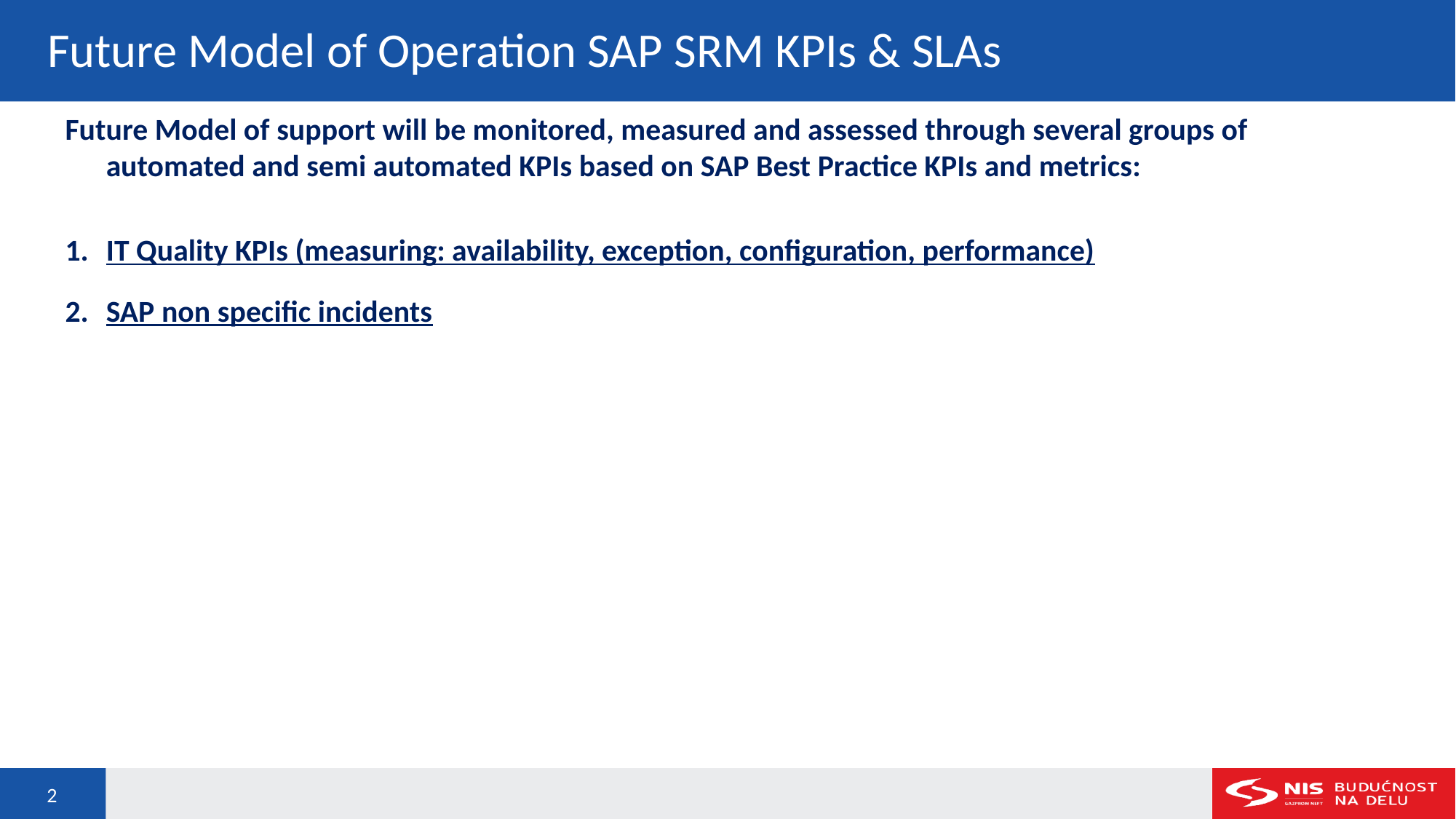

# Future Model of Operation SAP SRM KPIs & SLAs
Future Model of support will be monitored, measured and assessed through several groups of automated and semi automated KPIs based on SAP Best Practice KPIs and metrics:

IT Quality KPIs (measuring: availability, exception, configuration, performance)
SAP non specific incidents
2